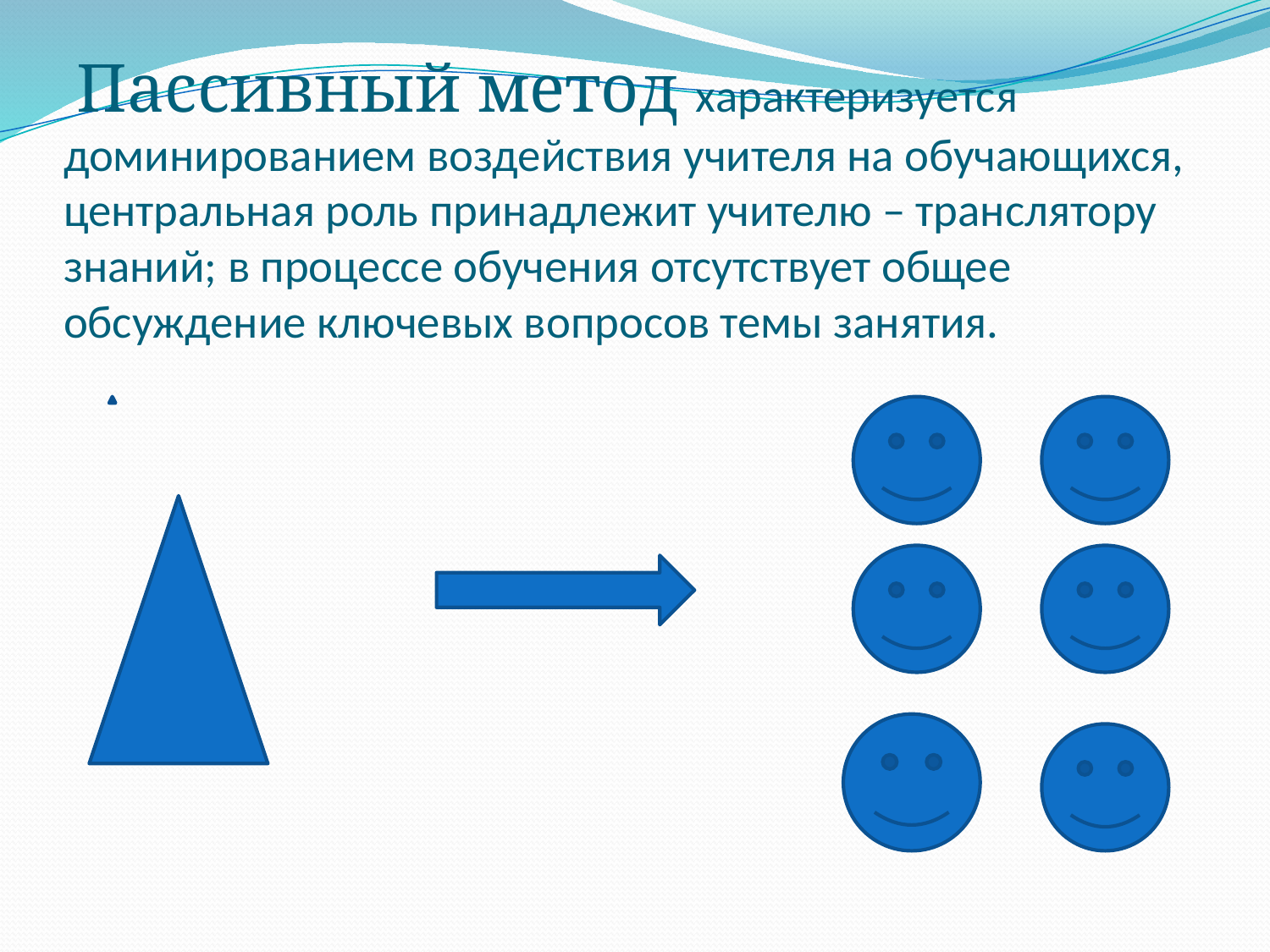

# Пассивный метод характеризуется доминированием воздействия учителя на обучающихся, центральная роль принадлежит учителю – транслятору знаний; в процессе обучения отсутствует общее обсуждение ключевых вопросов темы занятия.